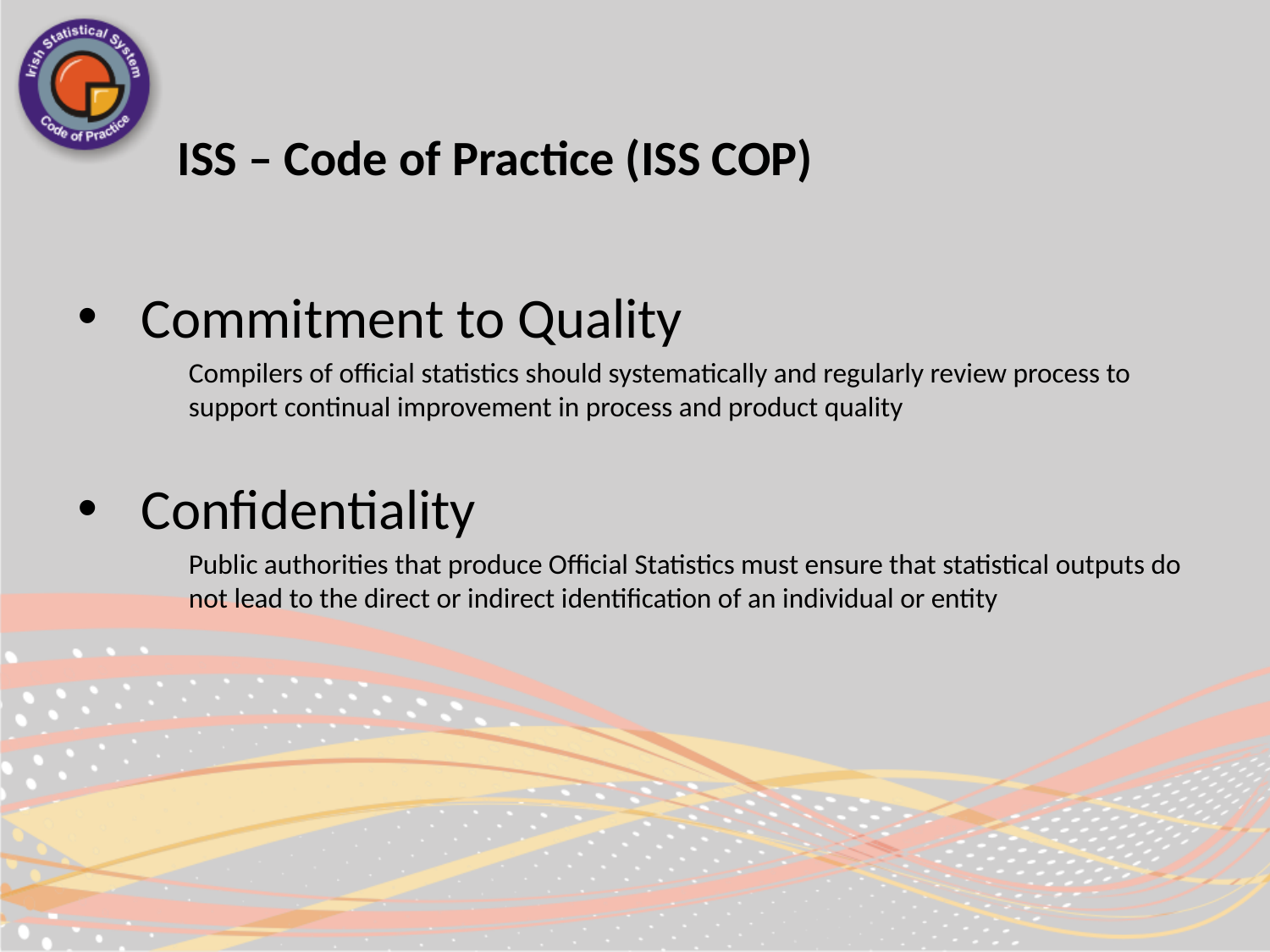

# ISS – Code of Practice (ISS COP)

Commitment to Quality
Compilers of official statistics should systematically and regularly review process to support continual improvement in process and product quality

Confidentiality
Public authorities that produce Official Statistics must ensure that statistical outputs do not lead to the direct or indirect identification of an individual or entity